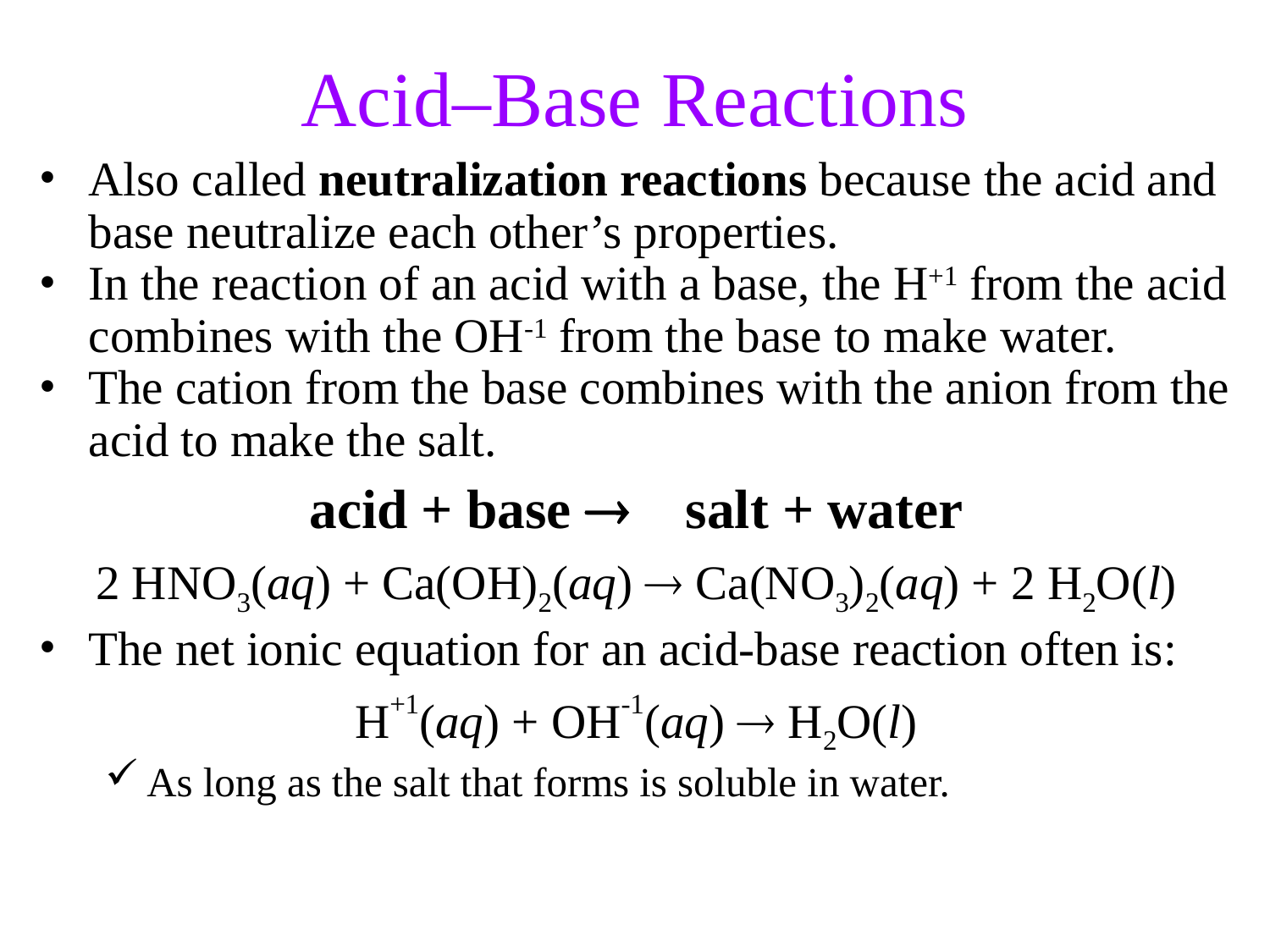

Acid–Base Reactions
Also called neutralization reactions because the acid and base neutralize each other’s properties.
In the reaction of an acid with a base, the H+1 from the acid combines with the OH-1 from the base to make water.
The cation from the base combines with the anion from the acid to make the salt.
acid + base →  salt + water
2 HNO3(aq) + Ca(OH)2(aq) → Ca(NO3)2(aq) + 2 H2O(l)
The net ionic equation for an acid-base reaction often is:
H+1(aq) + OH-1(aq) → H2O(l)
As long as the salt that forms is soluble in water.